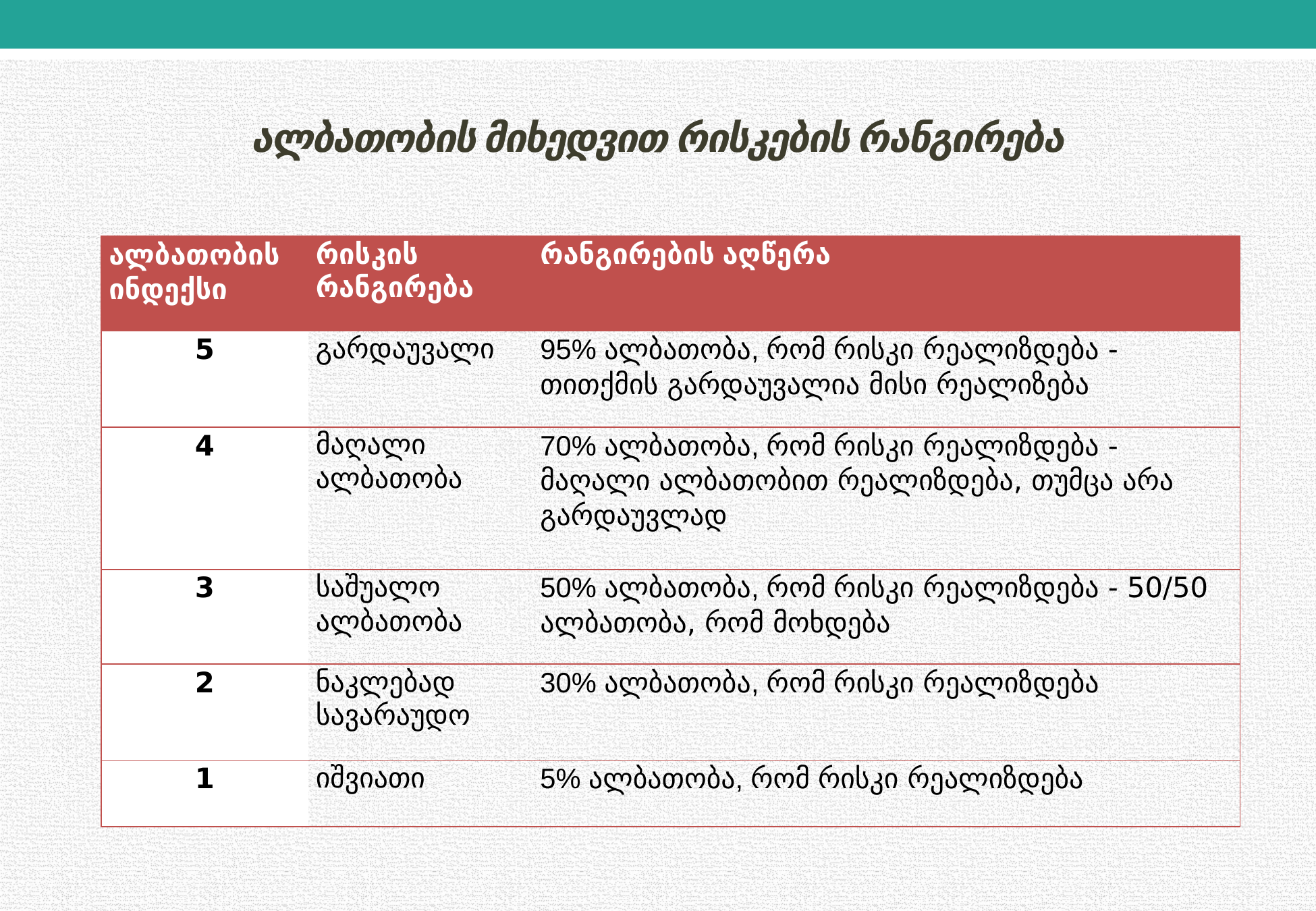

# ალბათობის მიხედვით რისკების რანგირება
| ალბათობის ინდექსი | რისკის რანგირება | რანგირების აღწერა |
| --- | --- | --- |
| 5 | გარდაუვალი | 95% ალბათობა, რომ რისკი რეალიზდება - თითქმის გარდაუვალია მისი რეალიზება |
| 4 | მაღალი ალბათობა | 70% ალბათობა, რომ რისკი რეალიზდება - მაღალი ალბათობით რეალიზდება, თუმცა არა გარდაუვლად |
| 3 | საშუალო ალბათობა | 50% ალბათობა, რომ რისკი რეალიზდება - 50/50 ალბათობა, რომ მოხდება |
| 2 | ნაკლებად სავარაუდო | 30% ალბათობა, რომ რისკი რეალიზდება |
| 1 | იშვიათი | 5% ალბათობა, რომ რისკი რეალიზდება |